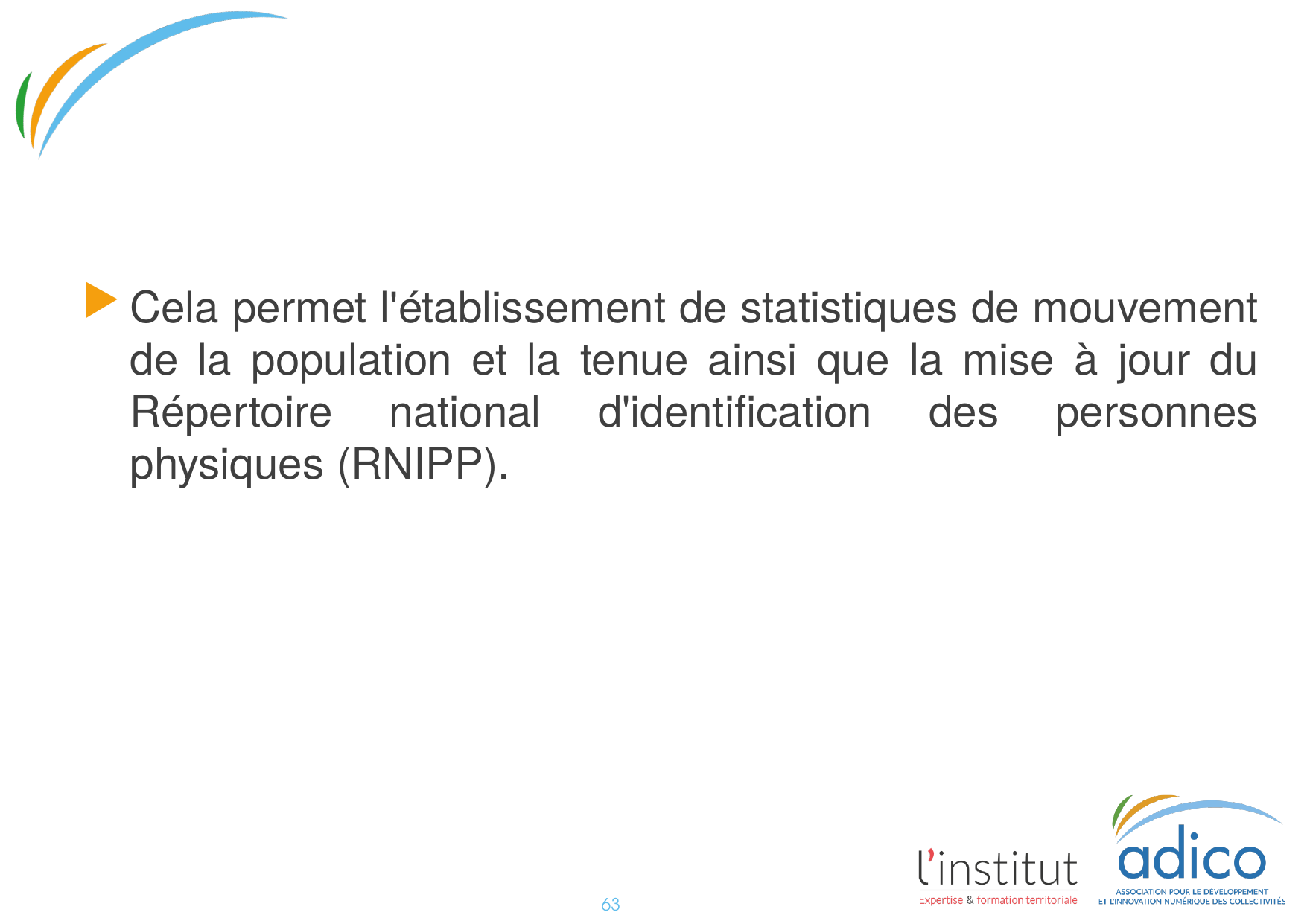

#

Cela permet l'établissement de statistiques de mouvement de la population et la tenue ainsi que la mise à jour du Répertoire national d'identification des personnes physiques (RNIPP).